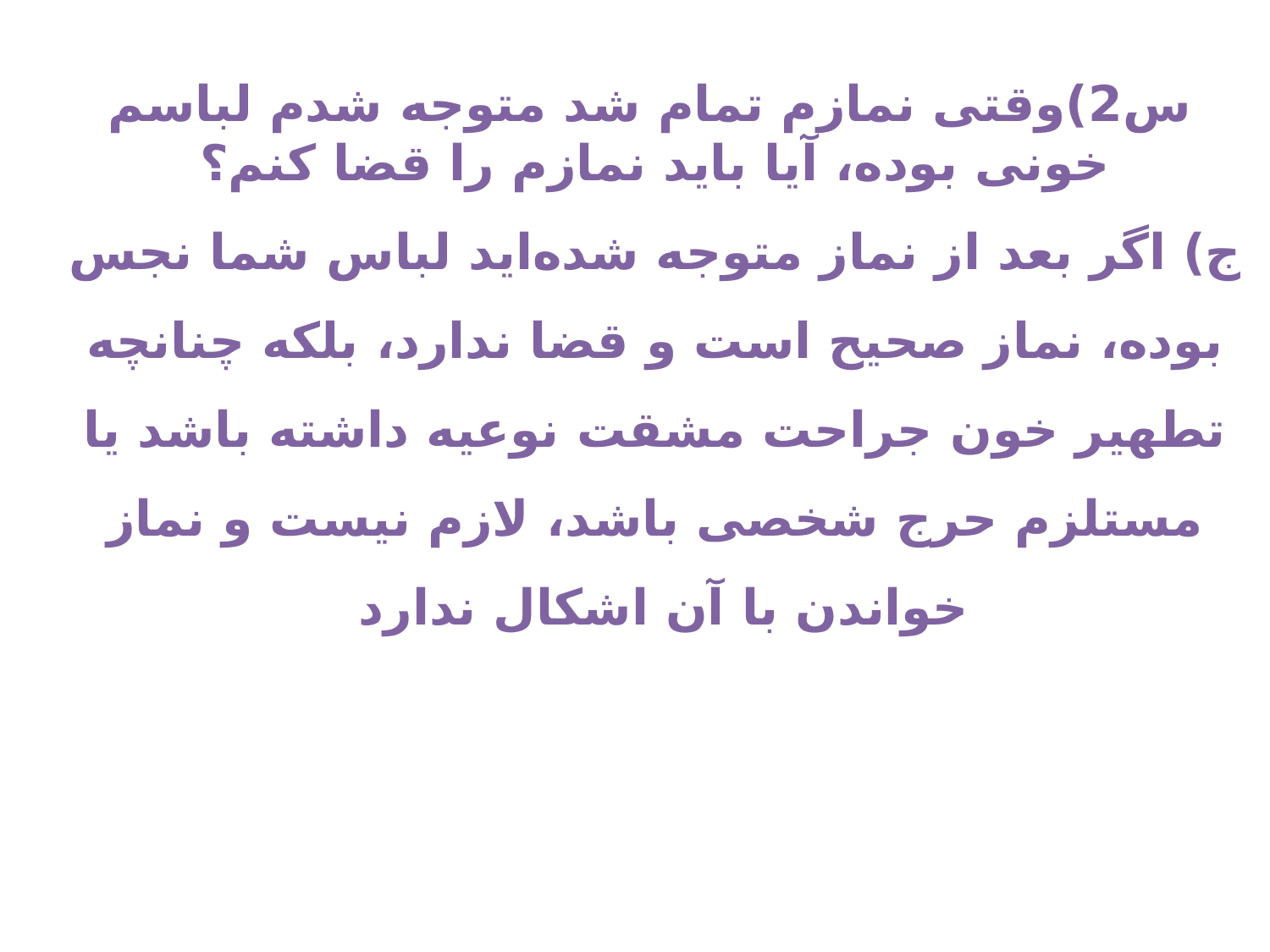

س2)وقتى نمازم تمام ‌شد متوجه ‌شدم لباسم خونى بوده، آیا باید نمازم را قضا کنم؟
ج) اگر بعد از نماز متوجه شده‌اید لباس شما نجس بوده، نماز صحیح است و قضا ندارد، بلکه چنانچه تطهیر خون جراحت مشقت نوعیه داشته باشد یا مستلزم حرج شخصى باشد، لازم نیست و نماز خواندن با آن اشکال ندارد